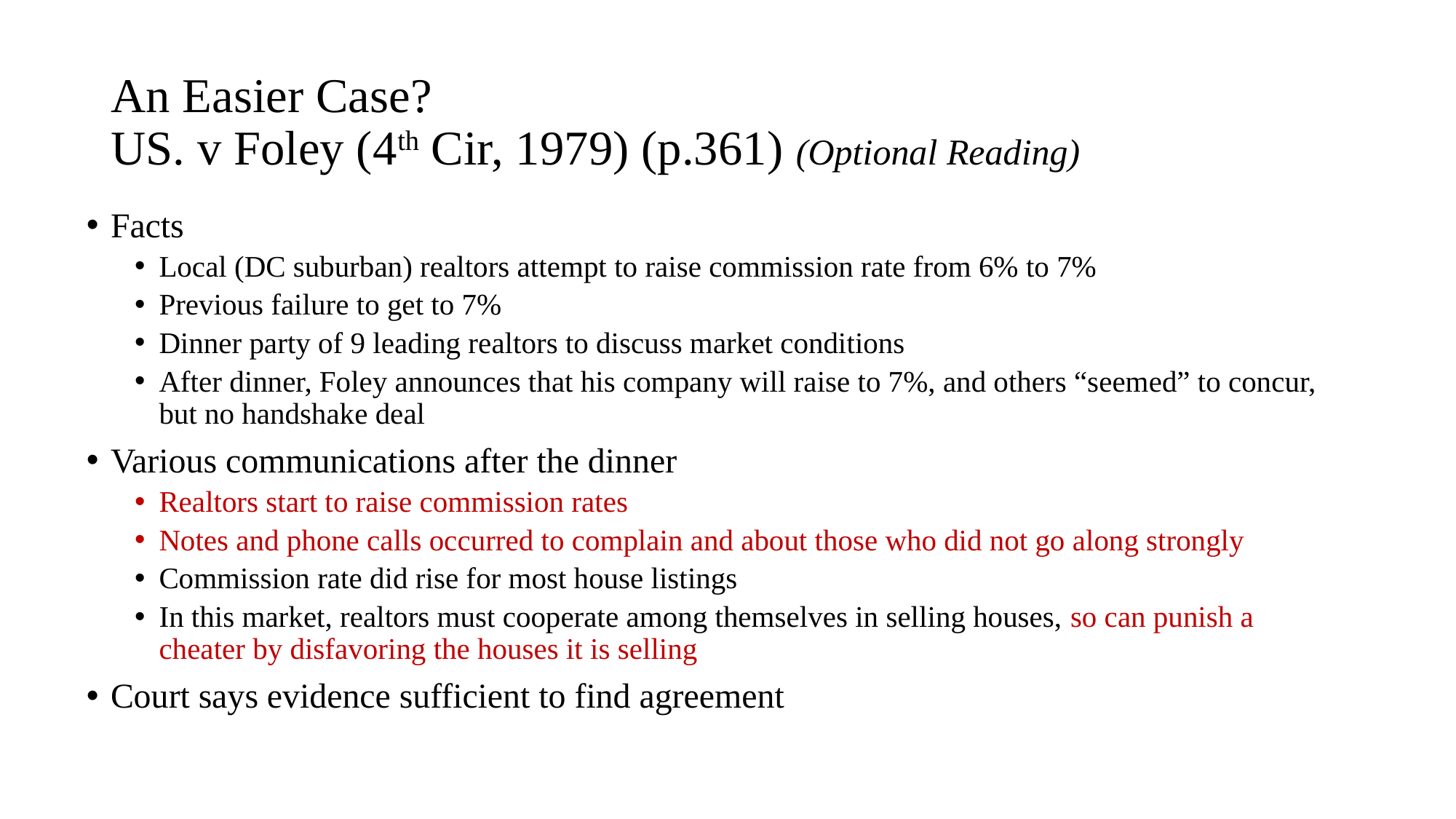

# An Easier Case? US. v Foley (4th Cir, 1979) (p.361) (Optional Reading)
Facts
Local (DC suburban) realtors attempt to raise commission rate from 6% to 7%
Previous failure to get to 7%
Dinner party of 9 leading realtors to discuss market conditions
After dinner, Foley announces that his company will raise to 7%, and others “seemed” to concur, but no handshake deal
Various communications after the dinner
Realtors start to raise commission rates
Notes and phone calls occurred to complain and about those who did not go along strongly
Commission rate did rise for most house listings
In this market, realtors must cooperate among themselves in selling houses, so can punish a cheater by disfavoring the houses it is selling
Court says evidence sufficient to find agreement